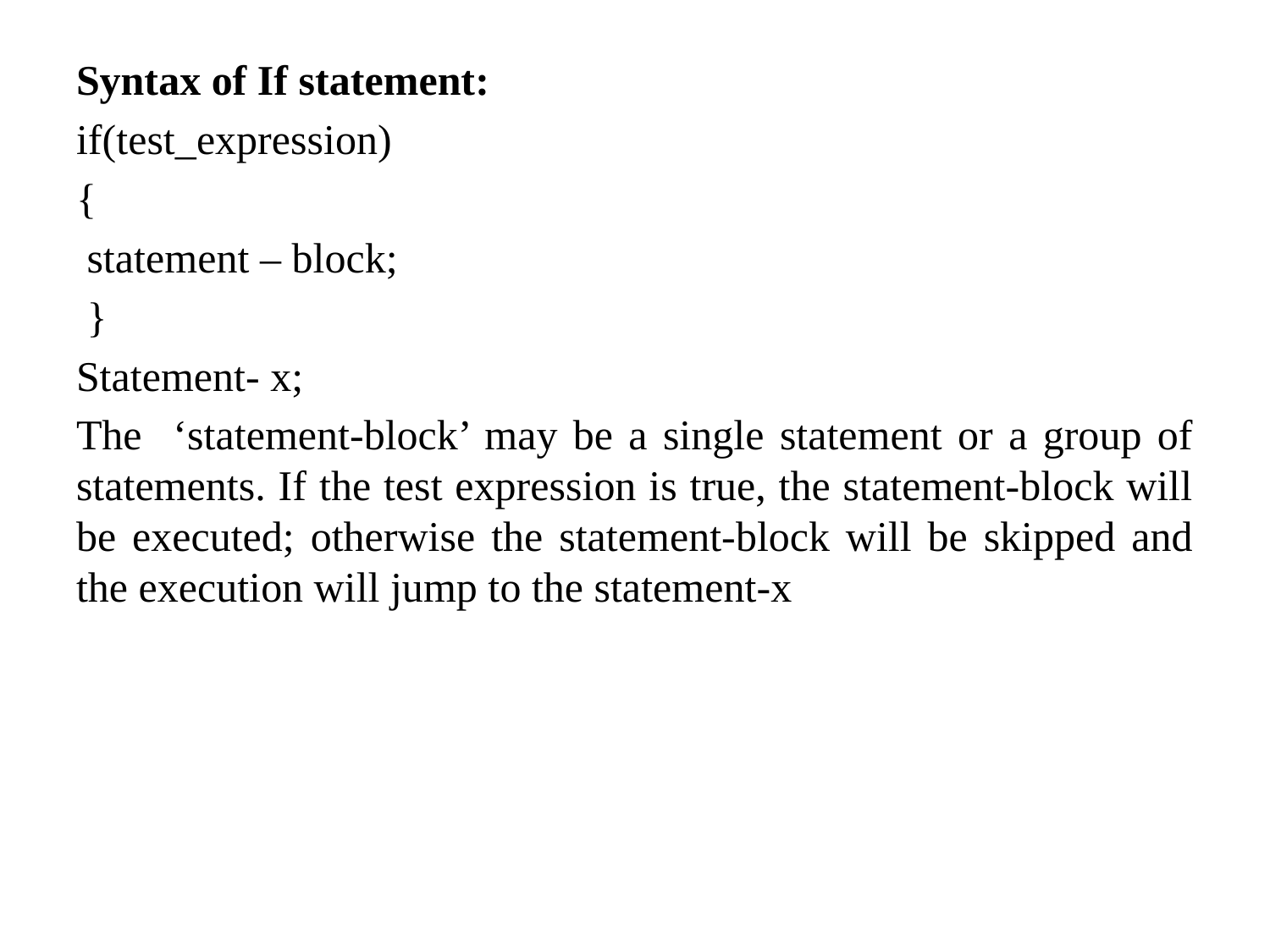

Syntax of If statement:
if(test_expression)
{
 statement – block;
 }
Statement- x;
The  ‘statement-block’ may be a single statement or a group of statements. If the test expression is true, the statement-block will be executed; otherwise the statement-block will be skipped and the execution will jump to the statement-x